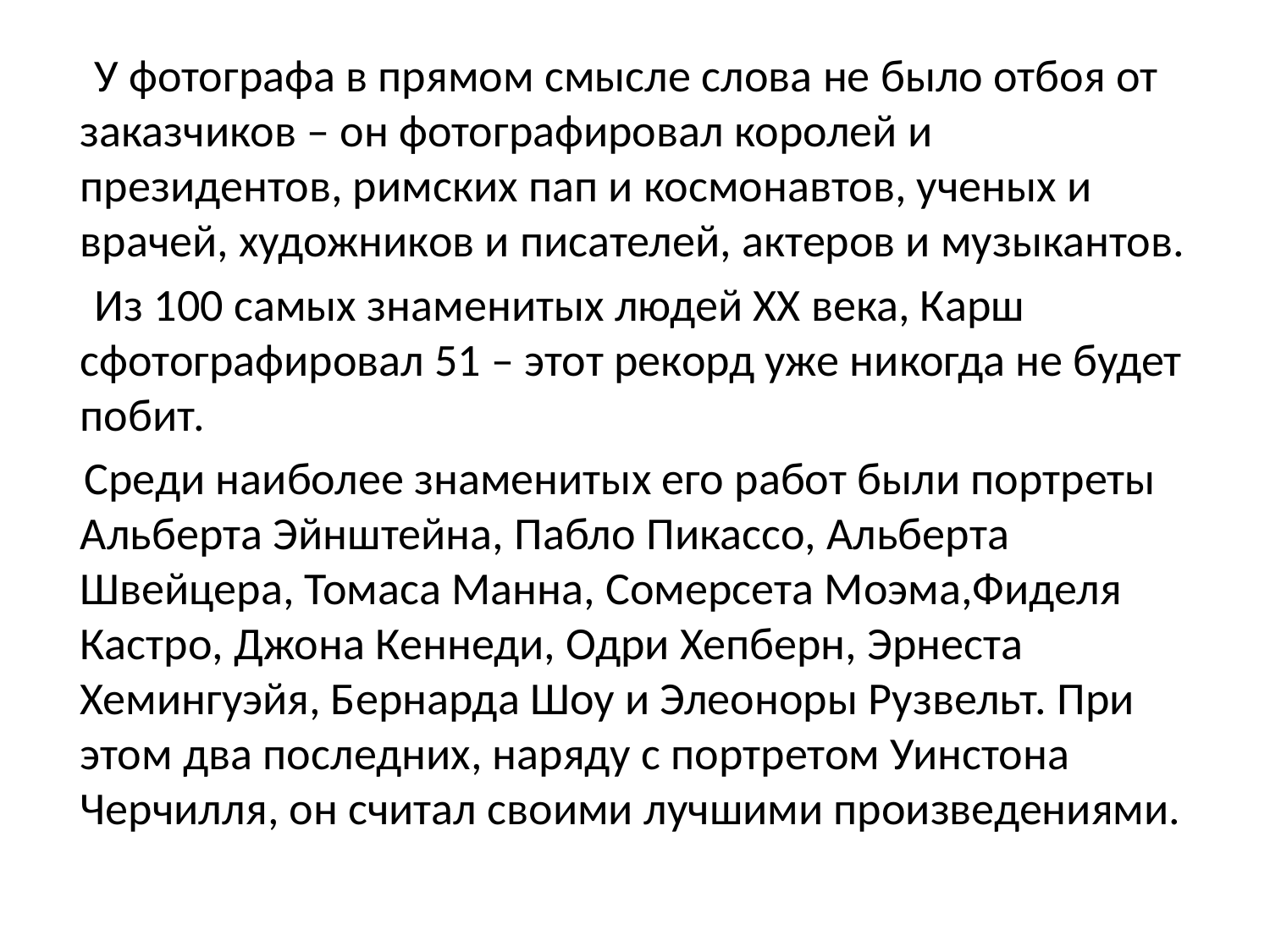

#
      У фотографа в прямом смысле слова не было отбоя от заказчиков – он фотографировал королей и президентов, римских пап и космонавтов, ученых и врачей, художников и писателей, актеров и музыкантов.
      Из 100 самых знаменитых людей XX века, Карш сфотографировал 51 – этот рекорд уже никогда не будет побит.
     Среди наиболее знаменитых его работ были портреты Альберта Эйнштейна, Пабло Пикассо, Альберта Швейцера, Томаса Манна, Сомерсета Моэма,Фиделя Кастро, Джона Кеннеди, Одри Хепберн, Эрнеста Хемингуэйя, Бернарда Шоу и Элеоноры Рузвельт. При этом два последних, наряду с портретом Уинстона Черчилля, он считал своими лучшими произведениями.